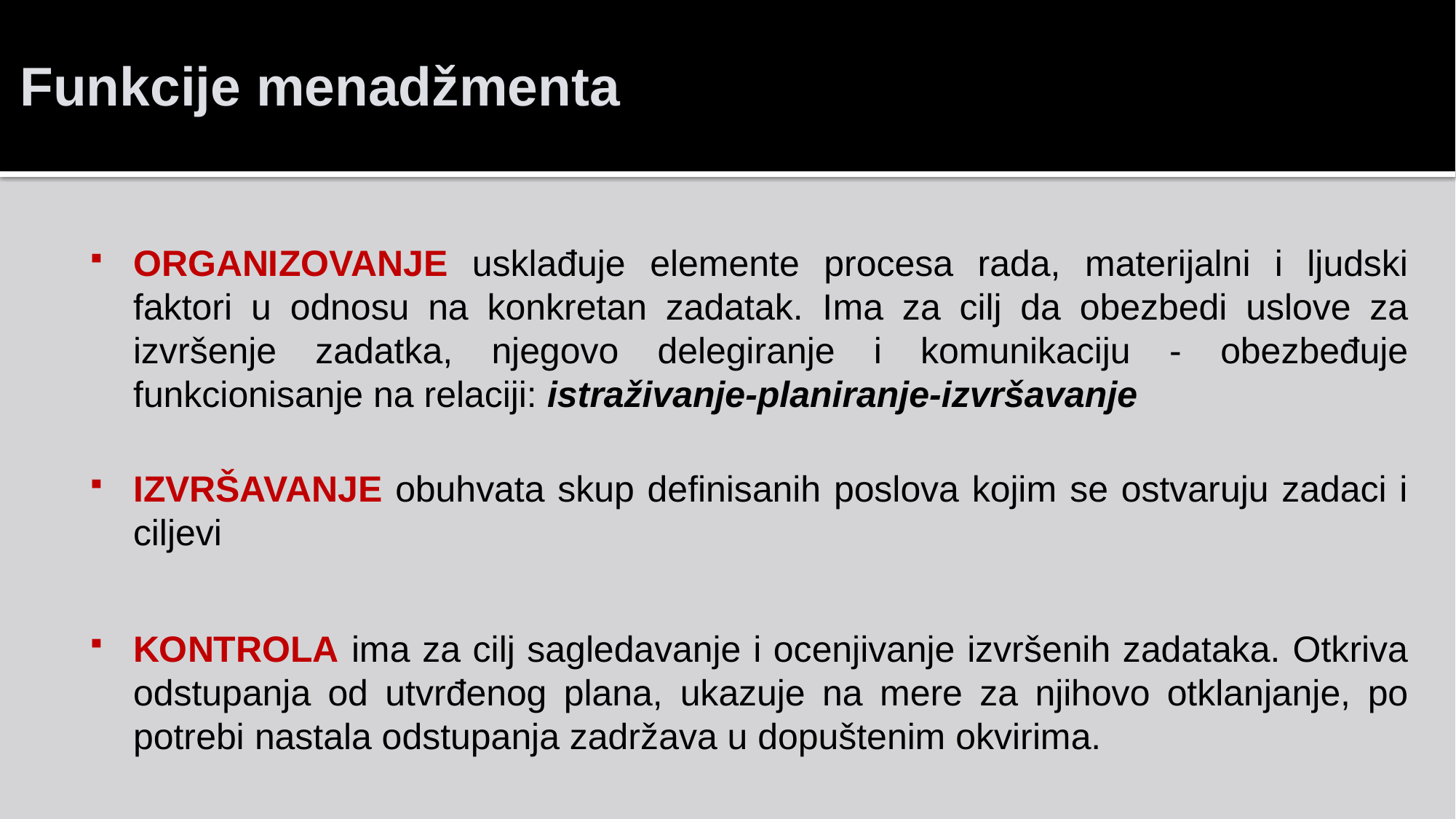

# Funkcije menadžmenta

ORGANIZOVANJE usklađuje elemente procesa rada, materijalni i ljudski faktori u odnosu na konkretan zadatak. Ima za cilj da obezbedi uslove za izvršenje zadatka, njegovo delegiranje i komunikaciju - obezbeđuje funkcionisanje na relaciji: istraživanje-planiranje-izvršavanje

IZVRŠAVANJE obuhvata skup definisanih poslova kojim se ostvaruju zadaci i ciljevi

KONTROLA ima za cilj sagledavanje i ocenjivanje izvršenih zadataka. Otkriva odstupanja od utvrđenog plana, ukazuje na mere za njihovo otklanjanje, po potrebi nastala odstupanja zadržava u dopuštenim okvirima.